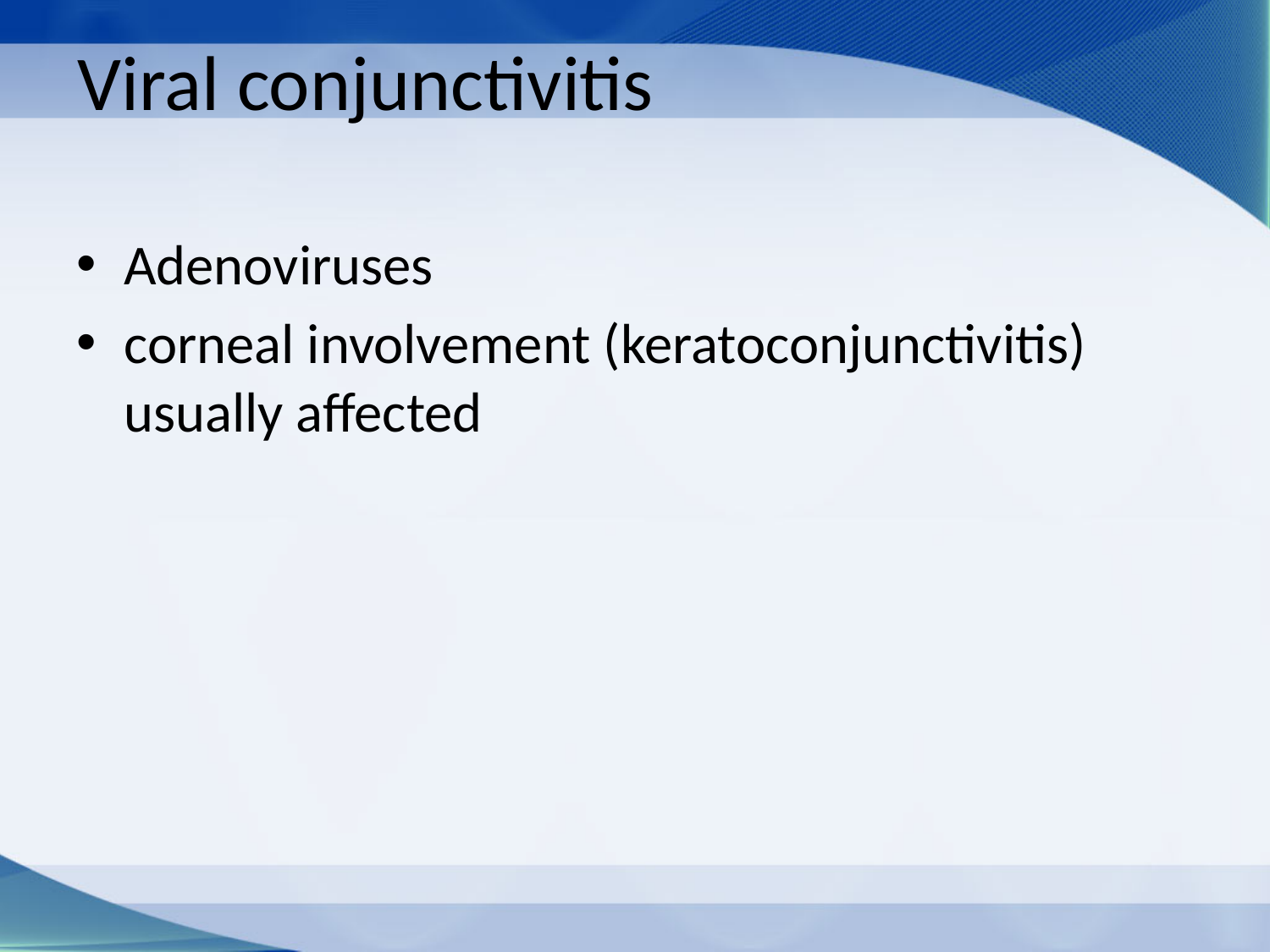

# Viral conjunctivitis
Adenoviruses
corneal involvement (keratoconjunctivitis) usually affected